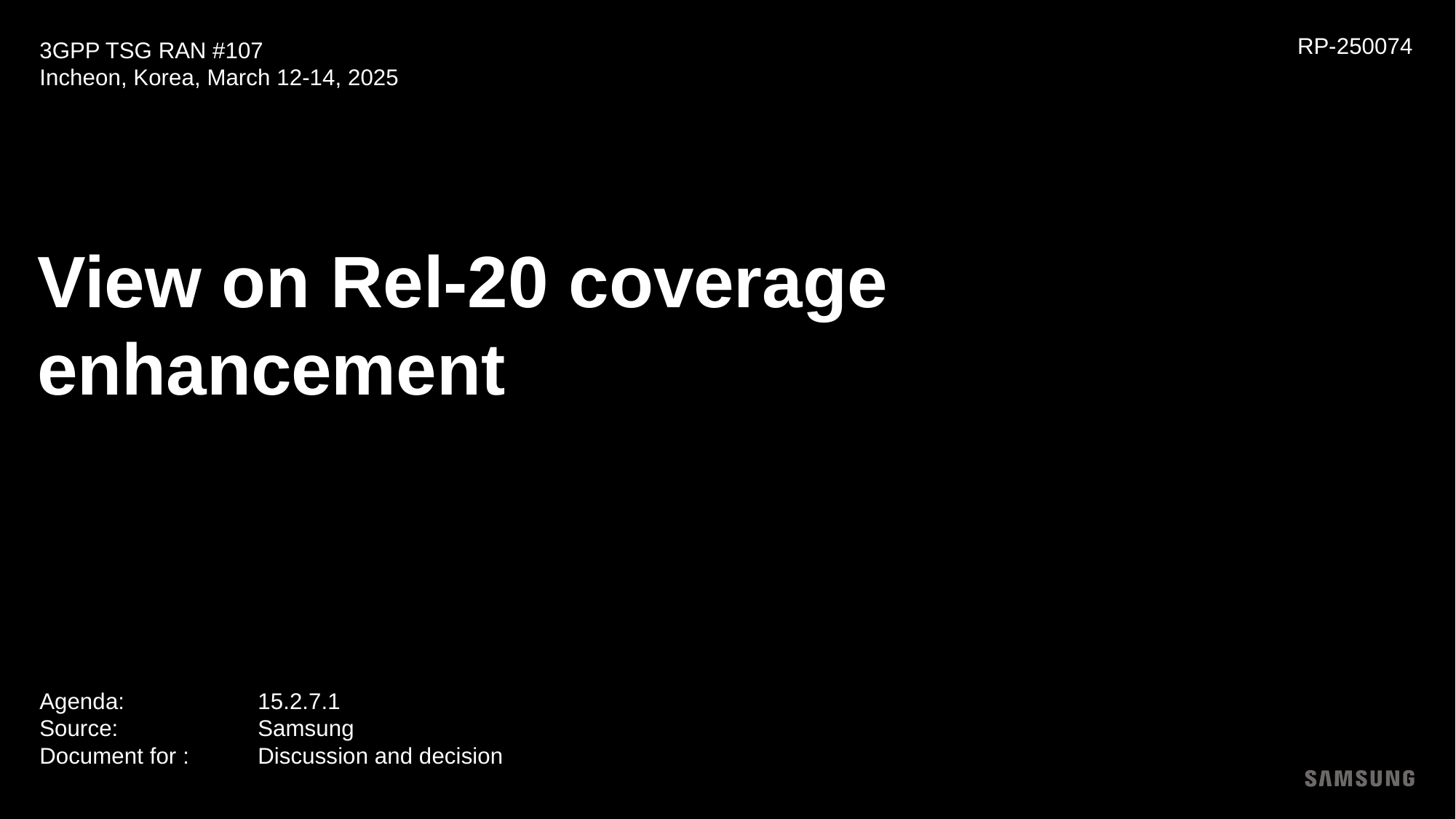

RP-250074
3GPP TSG RAN #107
Incheon, Korea, March 12-14, 2025
View on Rel-20 coverage enhancement
Agenda: 		15.2.7.1
Source:		Samsung
Document for : 	Discussion and decision